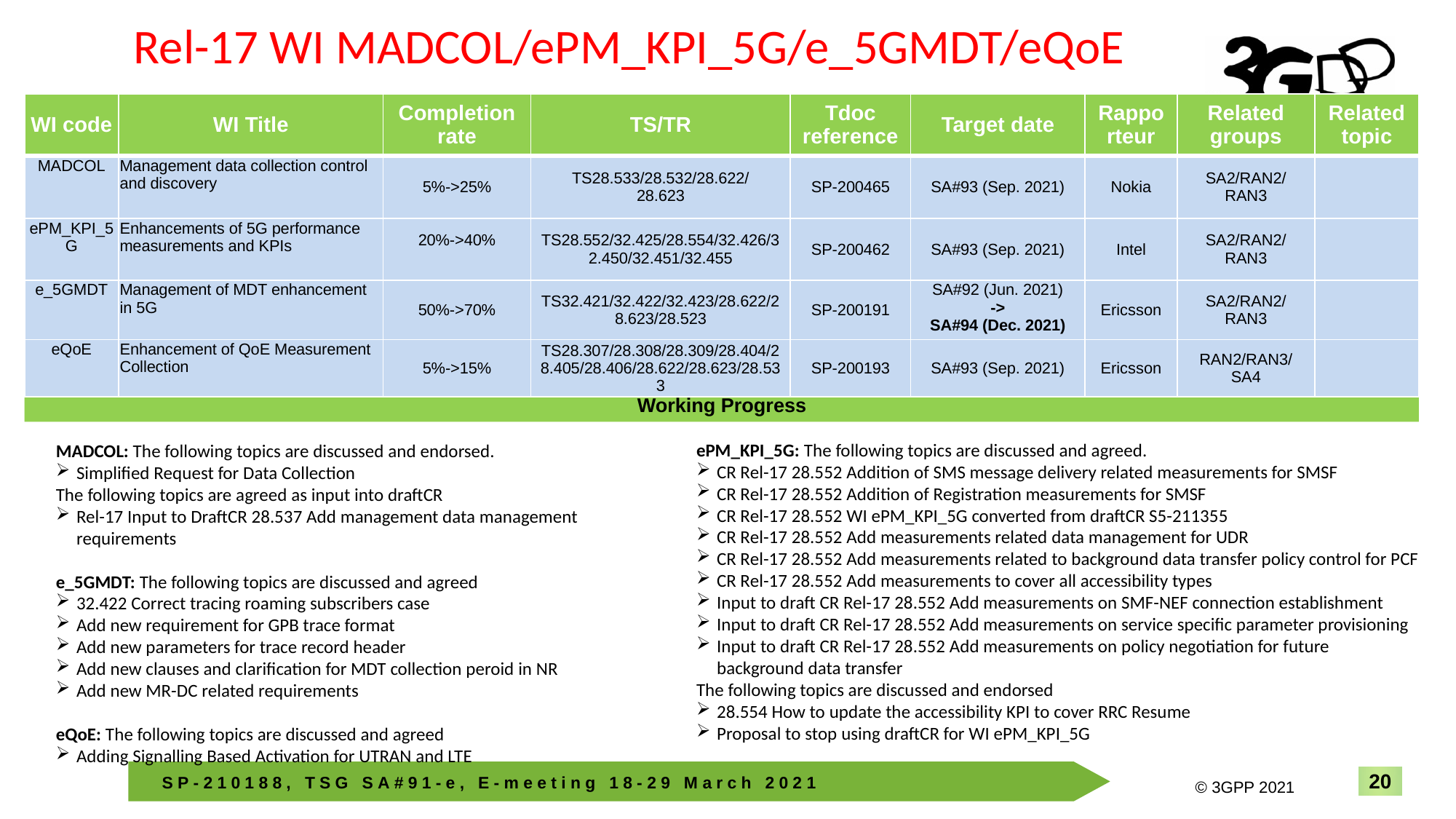

Rel-17 WI MADCOL/ePM_KPI_5G/e_5GMDT/eQoE
| WI code | WI Title | Completion rate | TS/TR | Tdoc reference | Target date | Rapporteur | Related groups | Related topic |
| --- | --- | --- | --- | --- | --- | --- | --- | --- |
| MADCOL | Management data collection control and discovery | 5%->25% | TS28.533/28.532/28.622/ 28.623 | SP-200465 | SA#93 (Sep. 2021) | Nokia | SA2/RAN2/RAN3 |  |
| ePM\_KPI\_5G | Enhancements of 5G performance measurements and KPIs | 20%->40% | TS28.552/32.425/28.554/32.426/32.450/32.451/32.455 | SP-200462 | SA#93 (Sep. 2021) | Intel | SA2/RAN2/RAN3 |  |
| e\_5GMDT | Management of MDT enhancement in 5G | 50%->70% | TS32.421/32.422/32.423/28.622/28.623/28.523 | SP-200191 | SA#92 (Jun. 2021) -> SA#94 (Dec. 2021) | Ericsson | SA2/RAN2/RAN3 |  |
| eQoE | Enhancement of QoE Measurement Collection | 5%->15% | TS28.307/28.308/28.309/28.404/28.405/28.406/28.622/28.623/28.533 | SP-200193 | SA#93 (Sep. 2021) | Ericsson | RAN2/RAN3/SA4 |  |
Working Progress
ePM_KPI_5G: The following topics are discussed and agreed.
CR Rel-17 28.552 Addition of SMS message delivery related measurements for SMSF
CR Rel-17 28.552 Addition of Registration measurements for SMSF
CR Rel-17 28.552 WI ePM_KPI_5G converted from draftCR S5-211355
CR Rel-17 28.552 Add measurements related data management for UDR
CR Rel-17 28.552 Add measurements related to background data transfer policy control for PCF
CR Rel-17 28.552 Add measurements to cover all accessibility types
Input to draft CR Rel-17 28.552 Add measurements on SMF-NEF connection establishment
Input to draft CR Rel-17 28.552 Add measurements on service specific parameter provisioning
Input to draft CR Rel-17 28.552 Add measurements on policy negotiation for future background data transfer
The following topics are discussed and endorsed
28.554 How to update the accessibility KPI to cover RRC Resume
Proposal to stop using draftCR for WI ePM_KPI_5G
MADCOL: The following topics are discussed and endorsed.
Simplified Request for Data Collection
The following topics are agreed as input into draftCR
Rel-17 Input to DraftCR 28.537 Add management data management requirements

e_5GMDT: The following topics are discussed and agreed
32.422 Correct tracing roaming subscribers case
Add new requirement for GPB trace format
Add new parameters for trace record header
Add new clauses and clarification for MDT collection peroid in NR
Add new MR-DC related requirements

eQoE: The following topics are discussed and agreed
Adding Signalling Based Activation for UTRAN and LTE